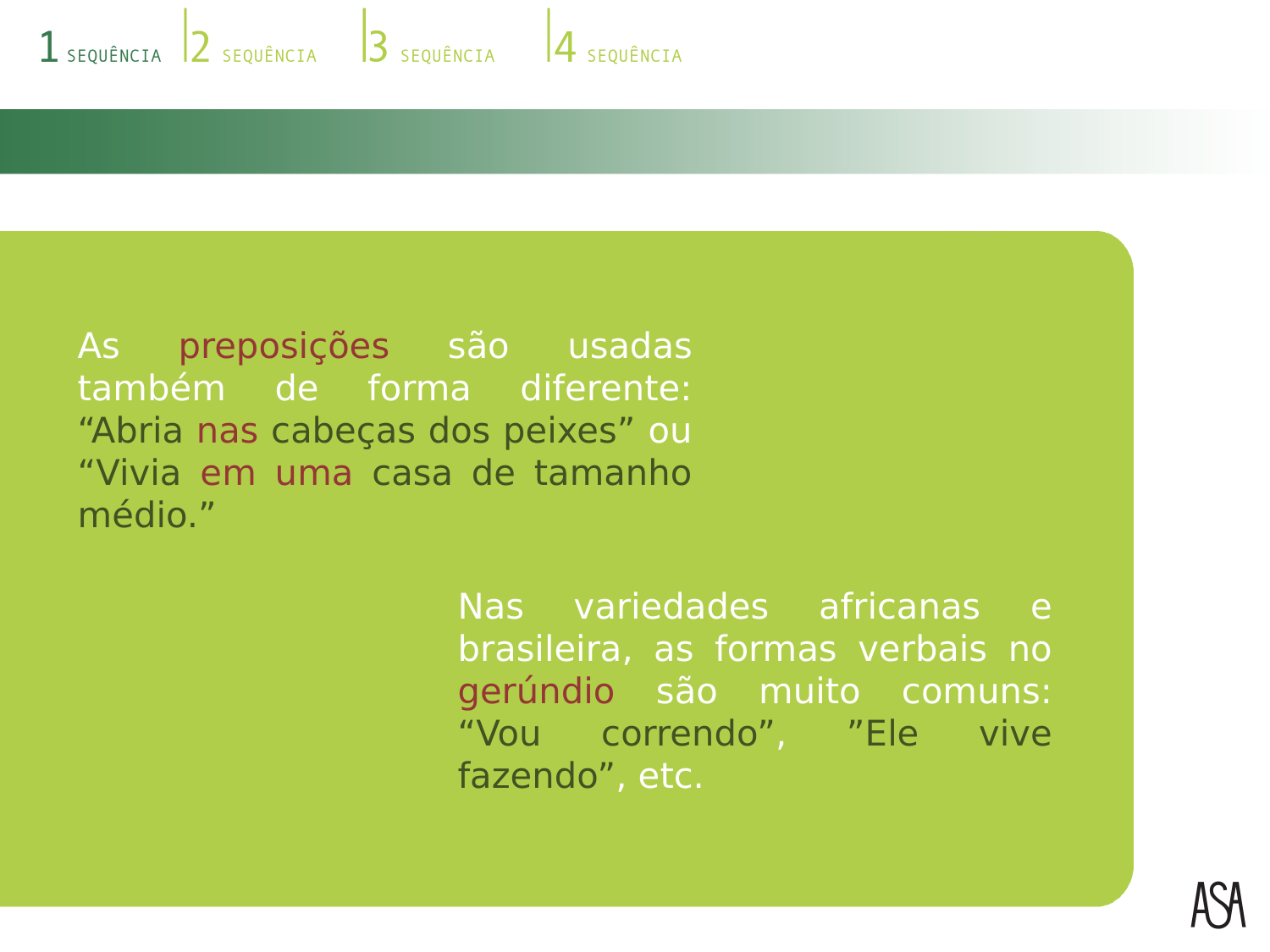

As preposições são usadas também de forma diferente: “Abria nas cabeças dos peixes” ou “Vivia em uma casa de tamanho médio.”
Nas variedades africanas e brasileira, as formas verbais no gerúndio são muito comuns: “Vou correndo”, ”Ele vive fazendo”, etc.